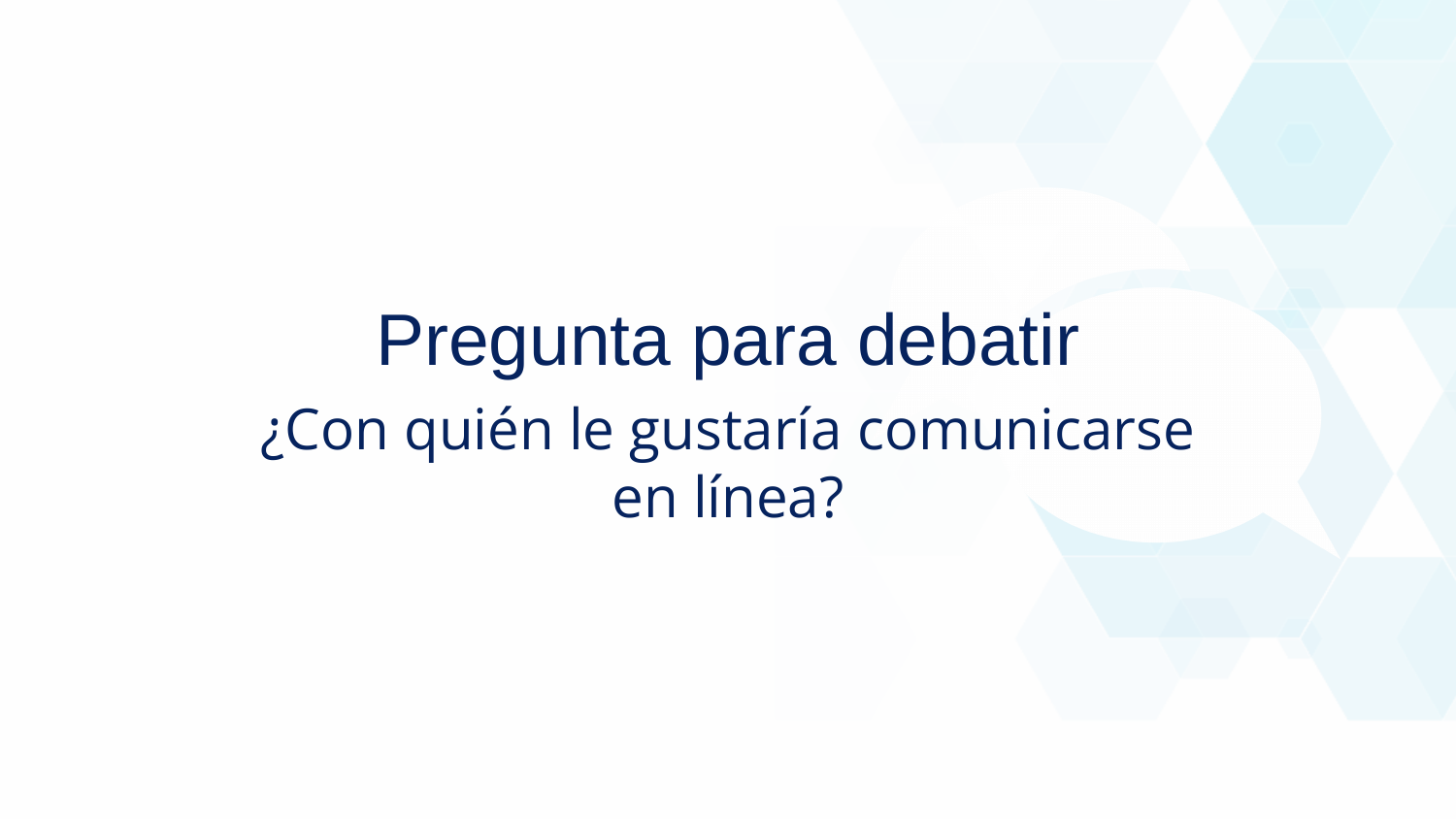

Pregunta para debatir
¿Con quién le gustaría comunicarse en línea?